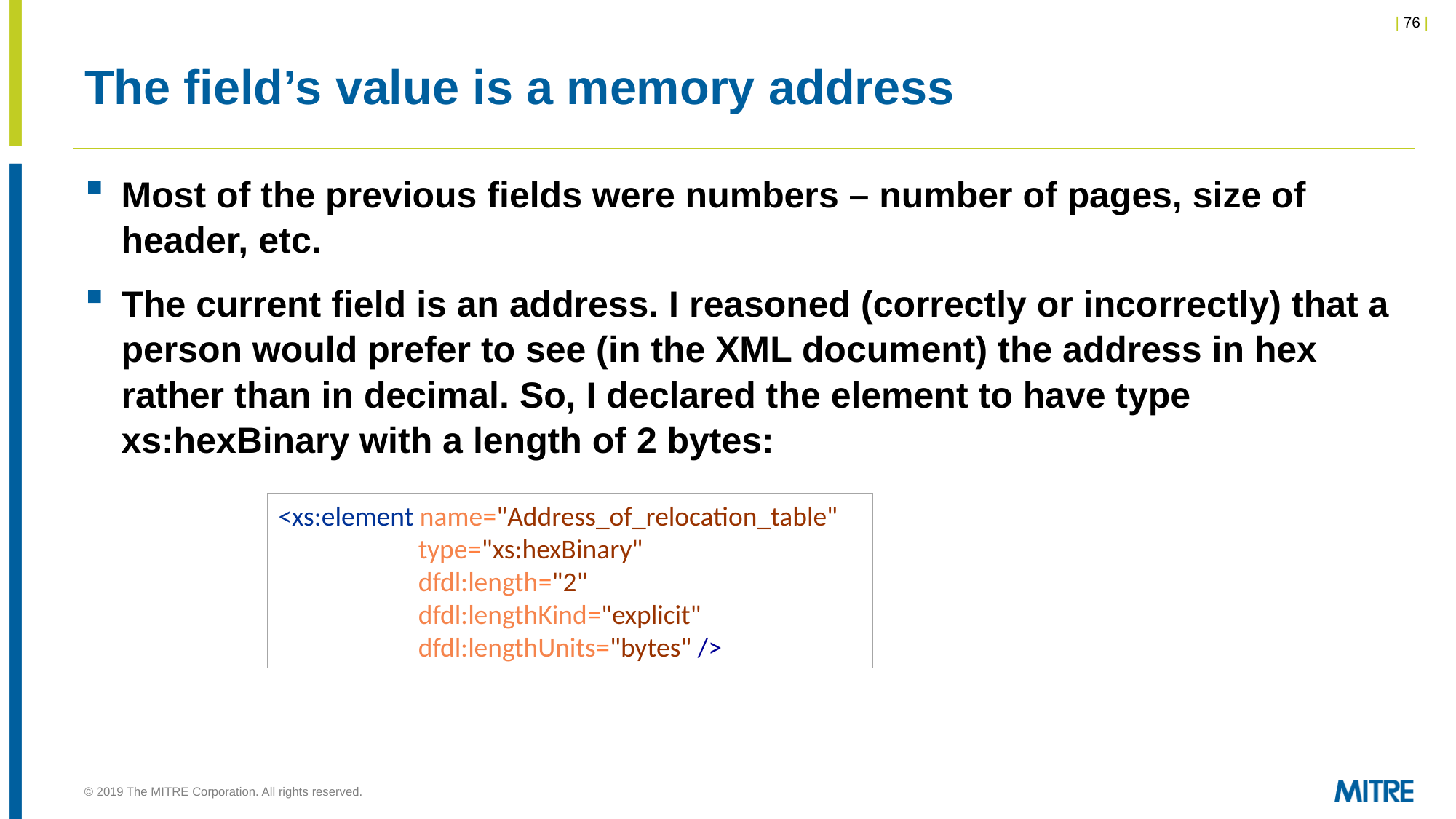

# The field’s value is a memory address
Most of the previous fields were numbers – number of pages, size of header, etc.
The current field is an address. I reasoned (correctly or incorrectly) that a person would prefer to see (in the XML document) the address in hex rather than in decimal. So, I declared the element to have type xs:hexBinary with a length of 2 bytes:
<xs:element name="Address_of_relocation_table"
	     type="xs:hexBinary"
 	     dfdl:length="2"
 	     dfdl:lengthKind="explicit"
 	     dfdl:lengthUnits="bytes" />
© 2019 The MITRE Corporation. All rights reserved.